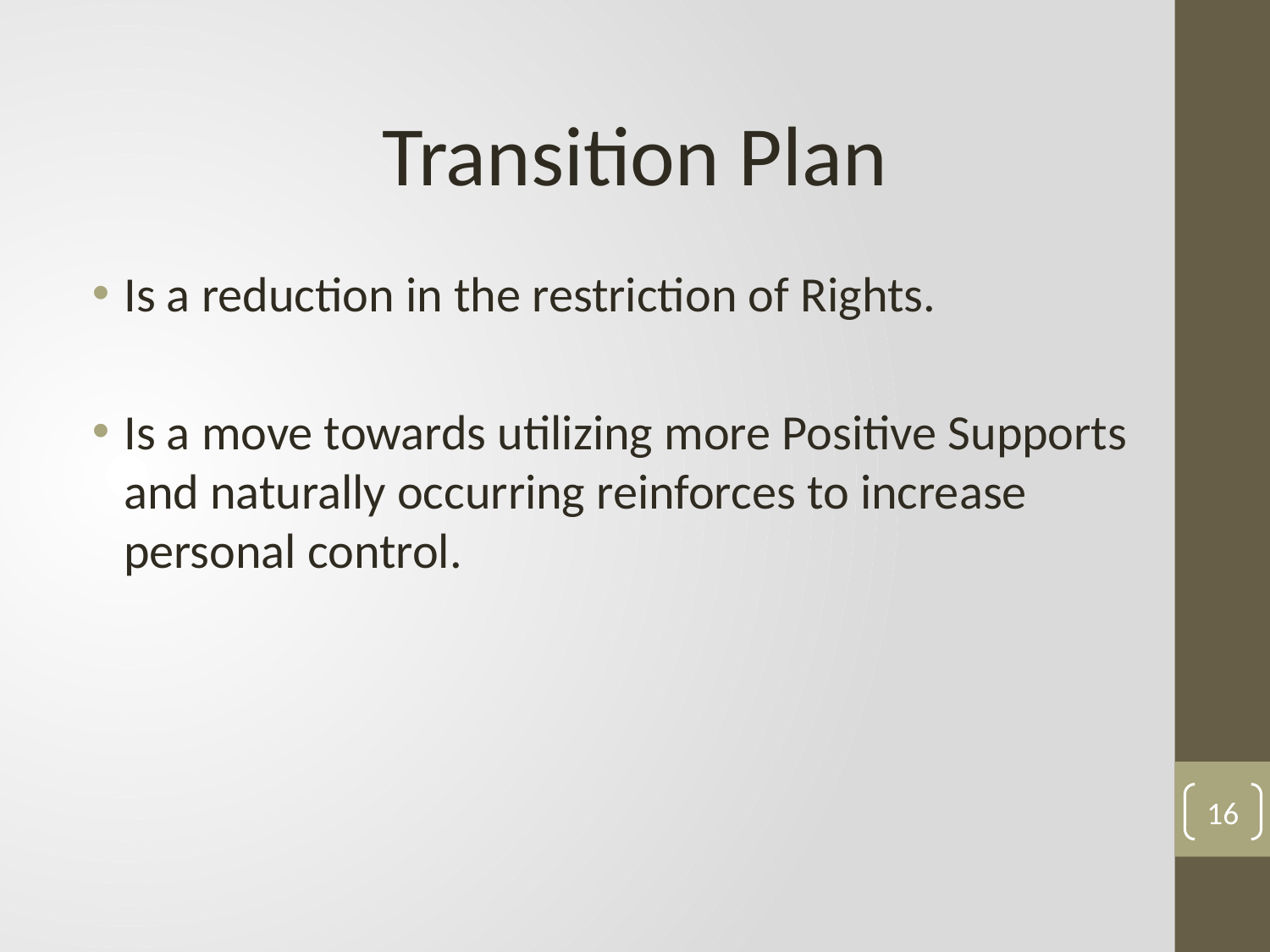

Transition Plan

Is a reduction in the restriction of Rights.

Is a move towards utilizing more Positive Supports and naturally occurring reinforces to increase personal control.

16